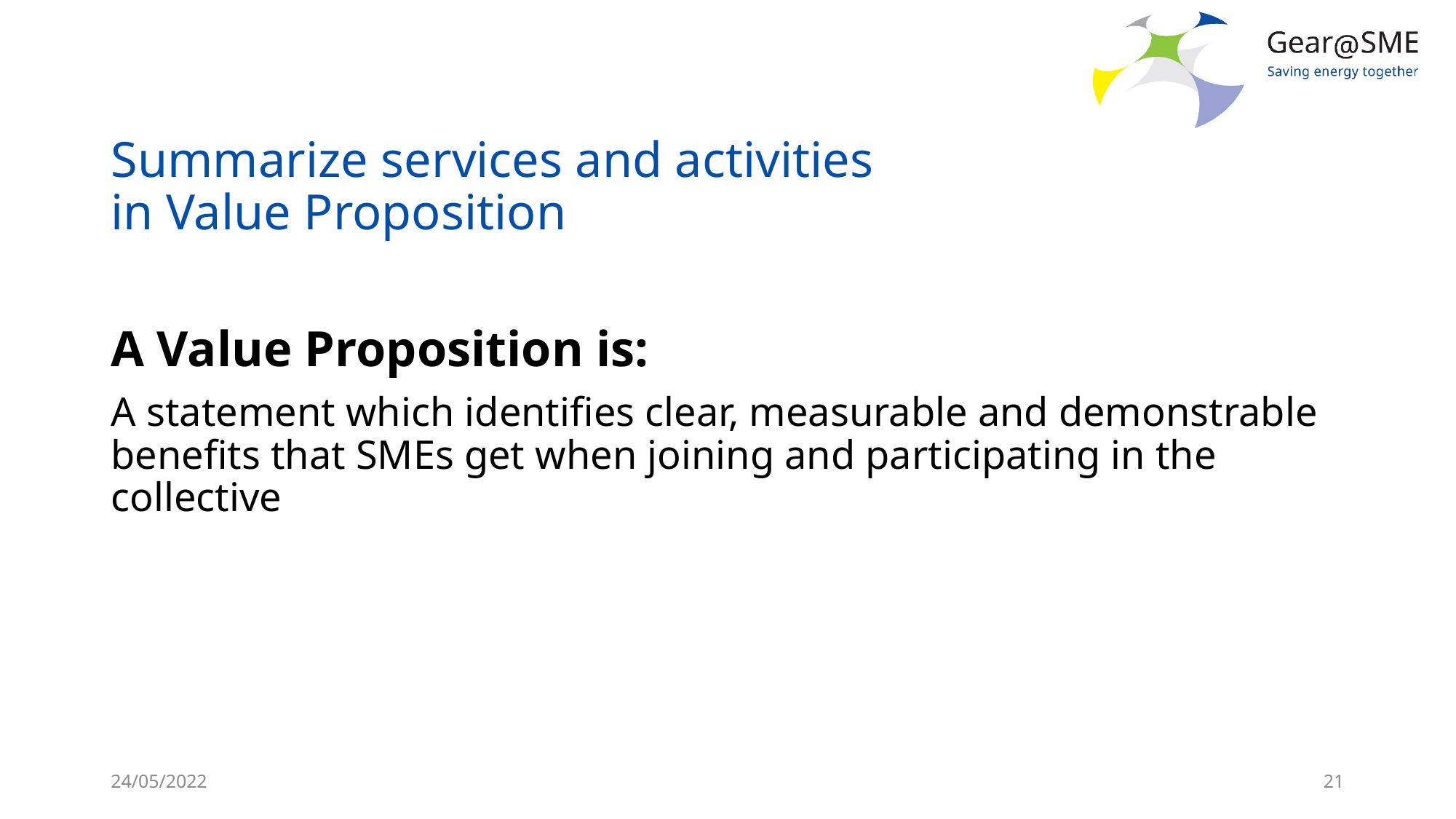

# Summarize services and activities in Value Proposition

A Value Proposition is:
A statement which identifies clear, measurable and demonstrable benefits that SMEs get when joining and participating in the collective

24/05/2022
21